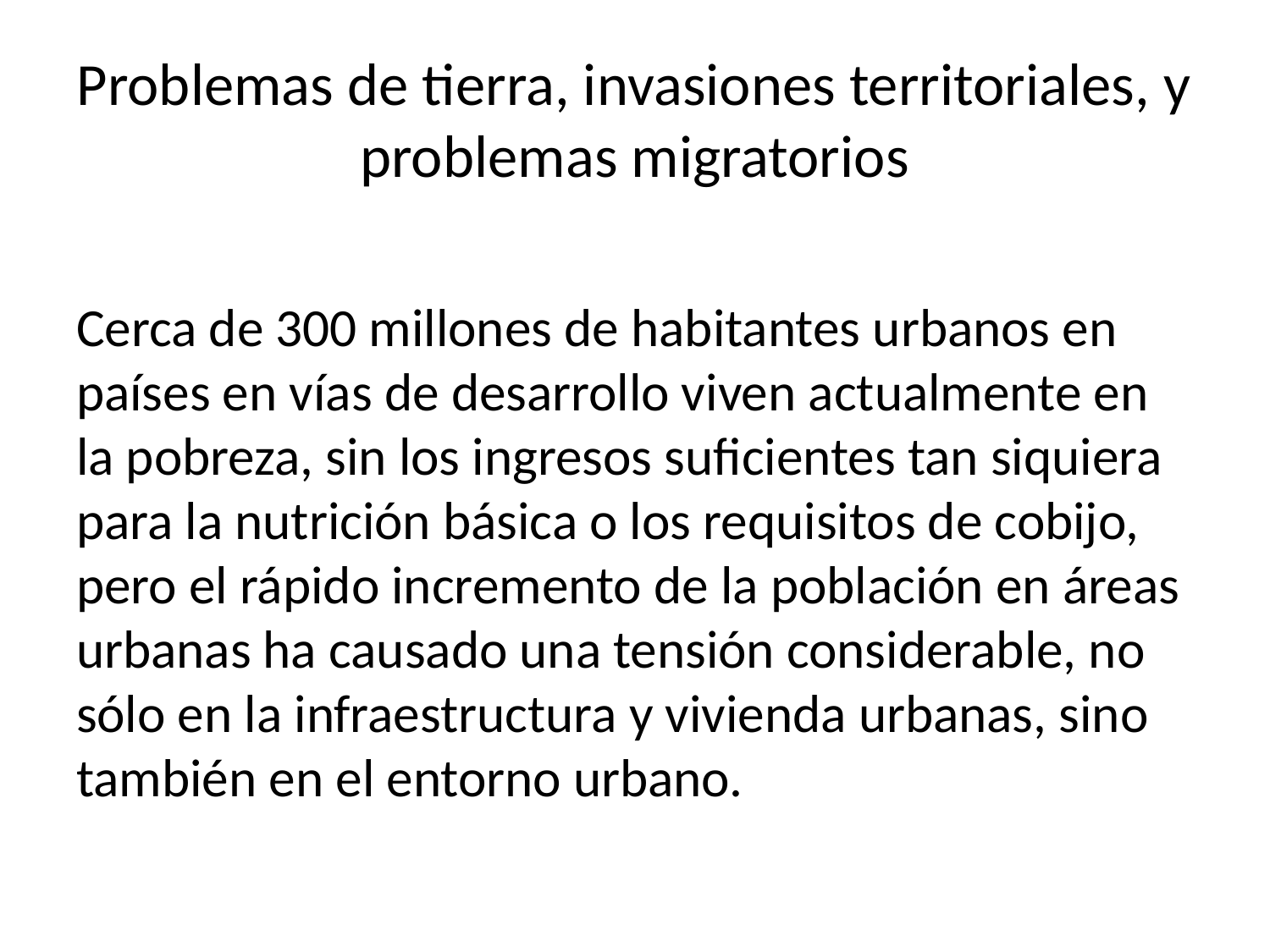

# Problemas de tierra, invasiones territoriales, y problemas migratorios
Cerca de 300 millones de habitantes urbanos en países en vías de desarrollo viven actualmente en la pobreza, sin los ingresos suficientes tan siquiera para la nutrición básica o los requisitos de cobijo, pero el rápido incremento de la población en áreas urbanas ha causado una tensión considerable, no sólo en la infraestructura y vivienda urbanas, sino también en el entorno urbano.